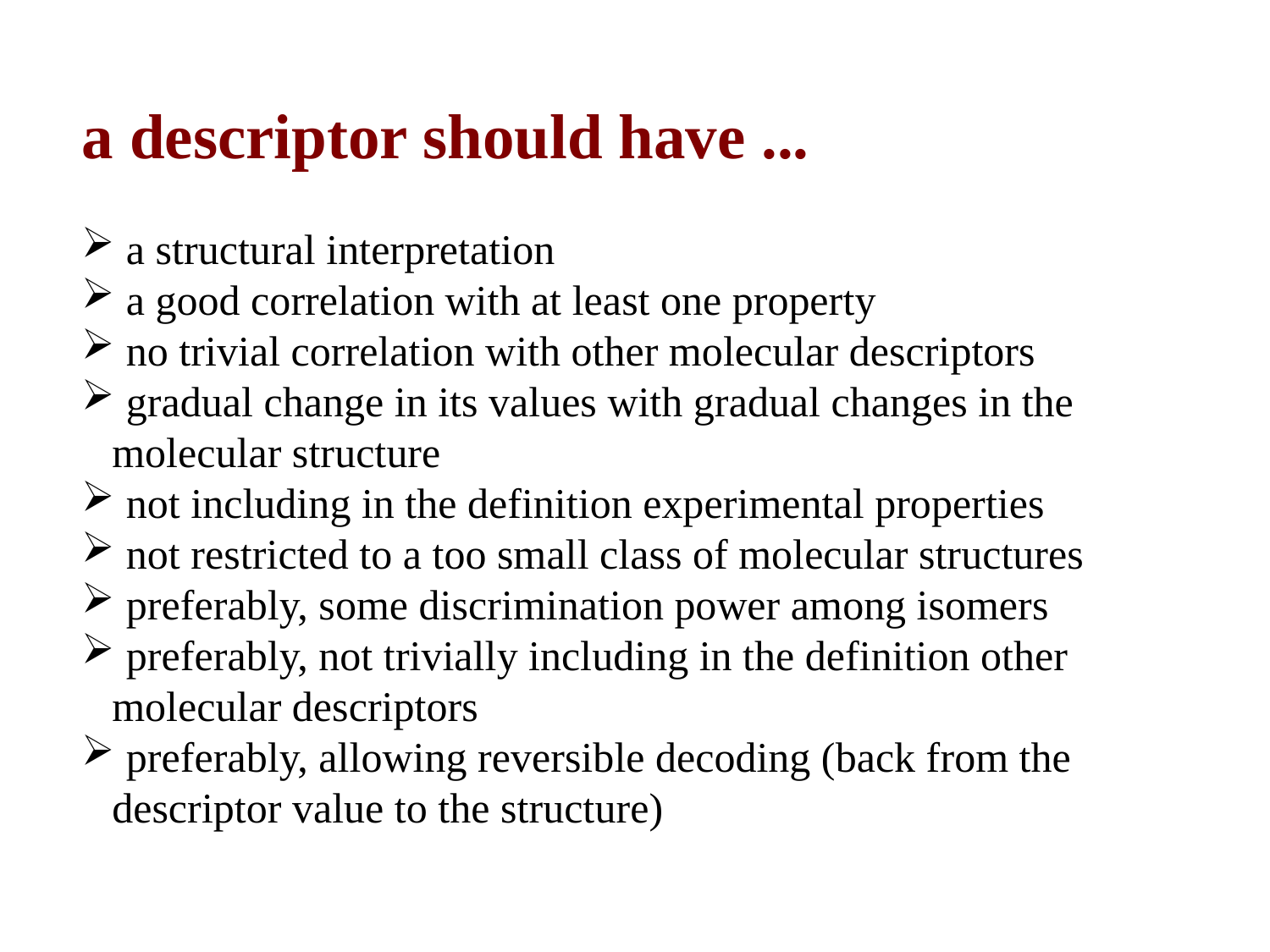

a descriptor should have ...

 a structural interpretation
 a good correlation with at least one property
 no trivial correlation with other molecular descriptors
 gradual change in its values with gradual changes in the molecular structure
 not including in the definition experimental properties
 not restricted to a too small class of molecular structures
 preferably, some discrimination power among isomers
 preferably, not trivially including in the definition other molecular descriptors
 preferably, allowing reversible decoding (back from the descriptor value to the structure)